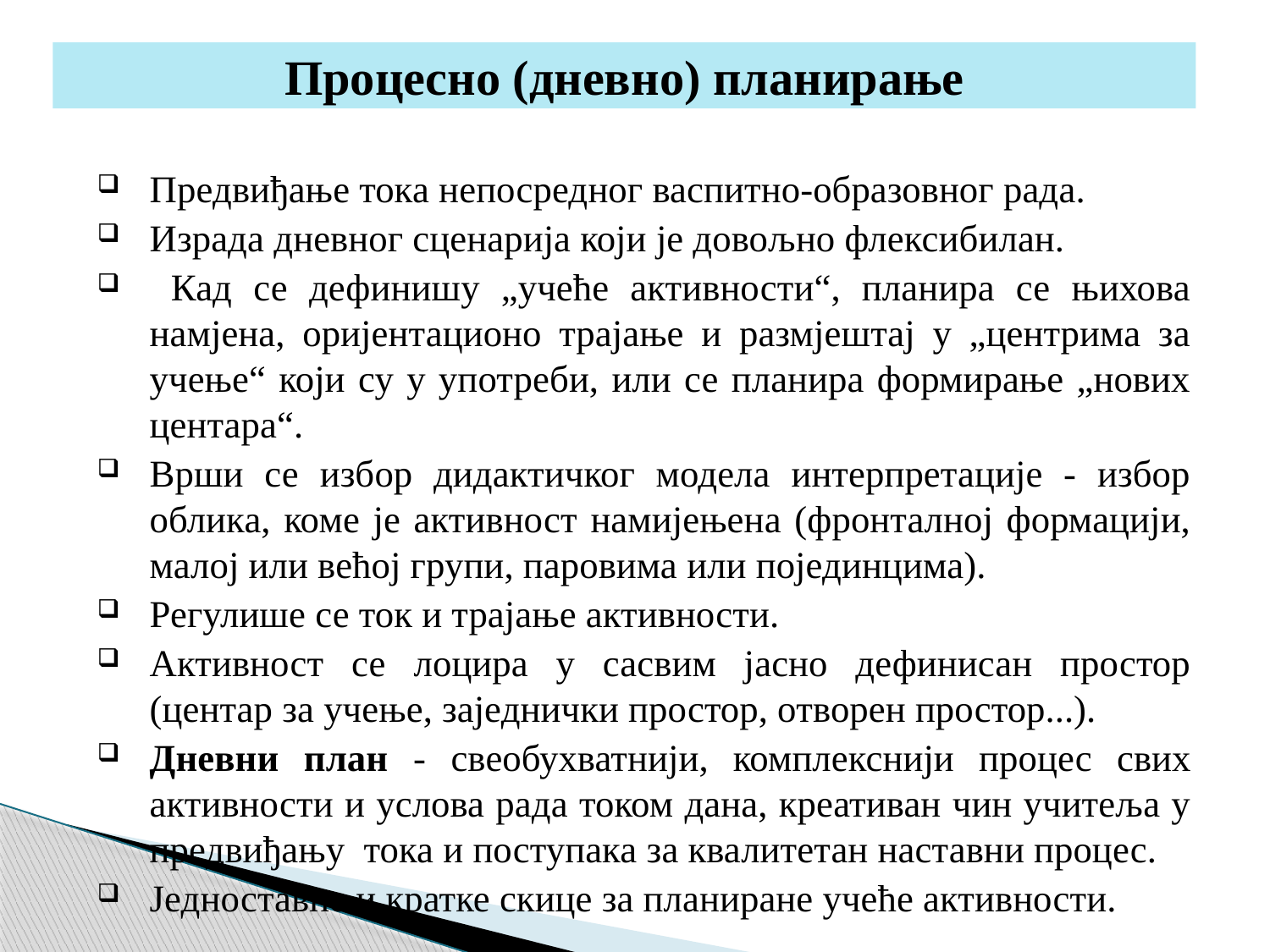

# Процесно (дневно) планирање
Предвиђање тока непосредног васпитно-образовног рада.
Израда дневног сценарија који је довољно флексибилан.
 Кад се дефинишу „учеће активности“, планира се њихова намјена, оријентационо трајање и размјештај у „центрима за учење“ који су у употреби, или се планира формирање „нових центара“.
Врши се избор дидактичког модела интерпретације - избор облика, коме је активност намијењена (фронталној формацији, малој или већој групи, паровима или појединцима).
Регулише се ток и трајање активности.
Активност се лоцира у сасвим јасно дефинисан простор (центар за учење, заједнички простор, отворен простор...).
Дневни план - свеобухватнији, комплекснији процес свих активности и услова рада током дана, креативан чин учитеља у предвиђању  тока и поступака за квалитетан наставни процес.
Једноставне и кратке скице за планиране учеће активности.